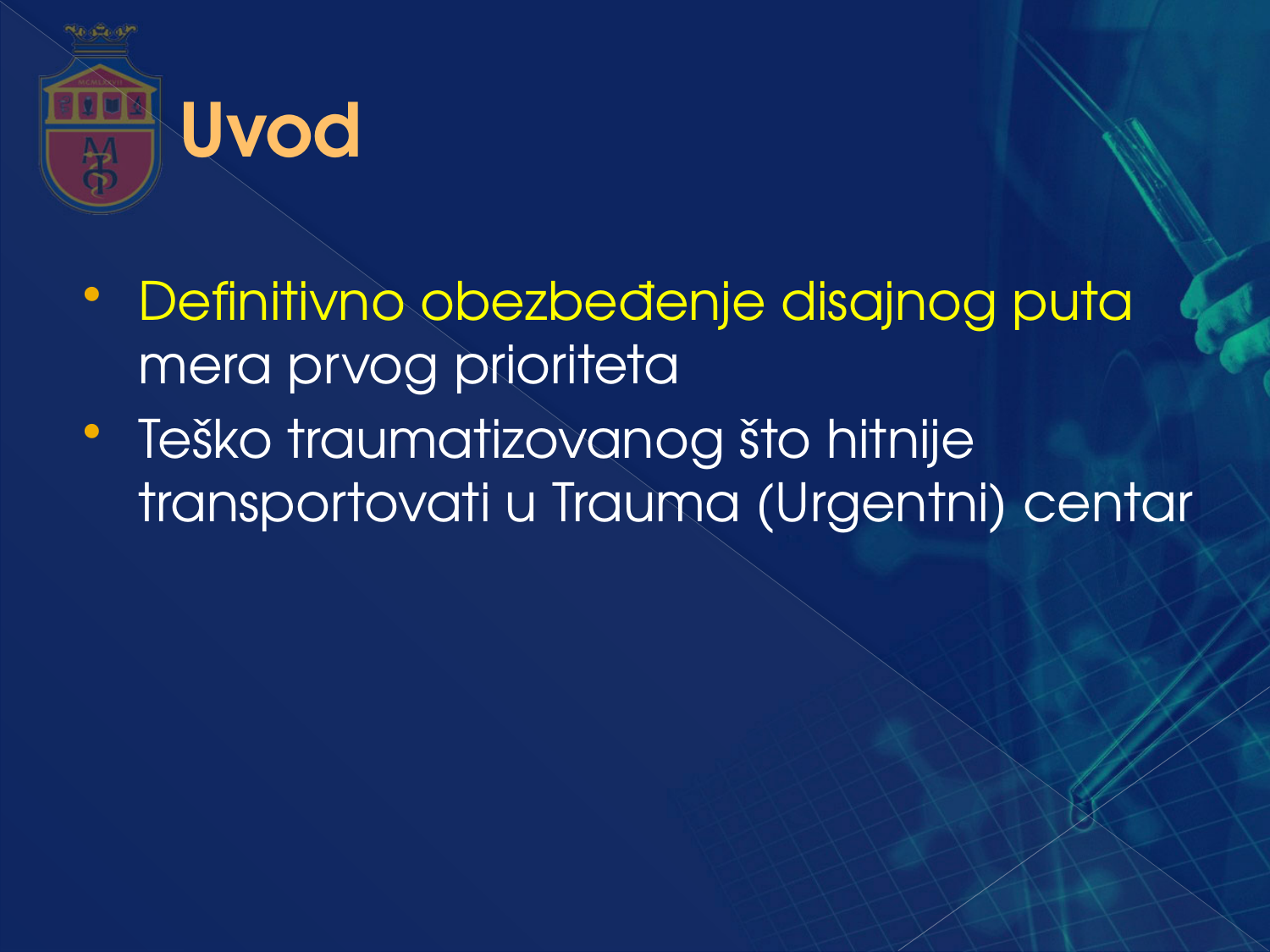

# Uvod
Definitivno obezbeđenje disajnog puta mera prvog prioriteta
Teško traumatizovanog što hitnije transportovati u Trauma (Urgentni) centar